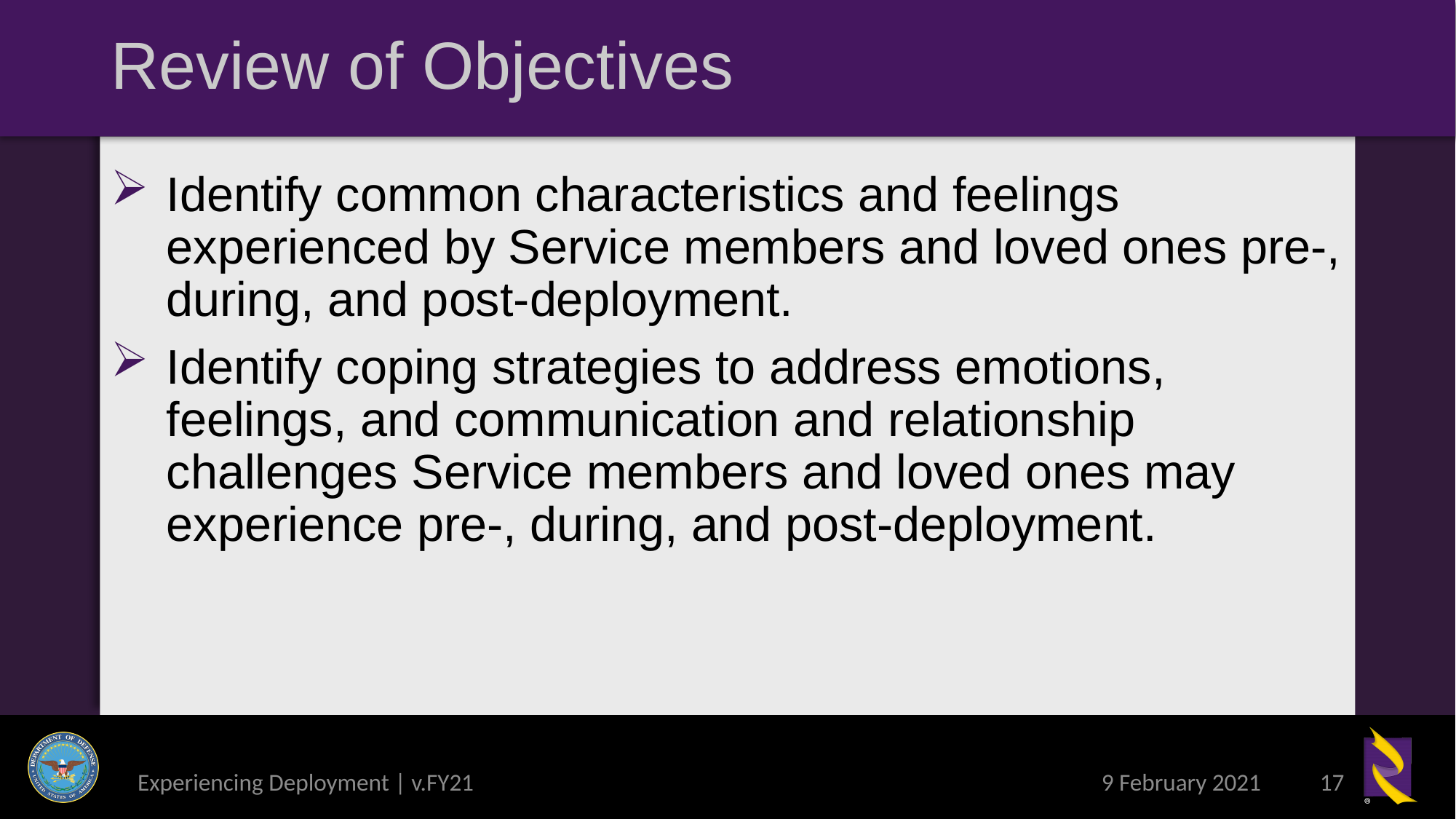

# Review of Objectives
Identify common characteristics and feelings experienced by Service members and loved ones pre-, during, and post-deployment.
Identify coping strategies to address emotions, feelings, and communication and relationship challenges Service members and loved ones may experience pre-, during, and post-deployment.

Experiencing Deployment | v.FY21
9 February 2021
17